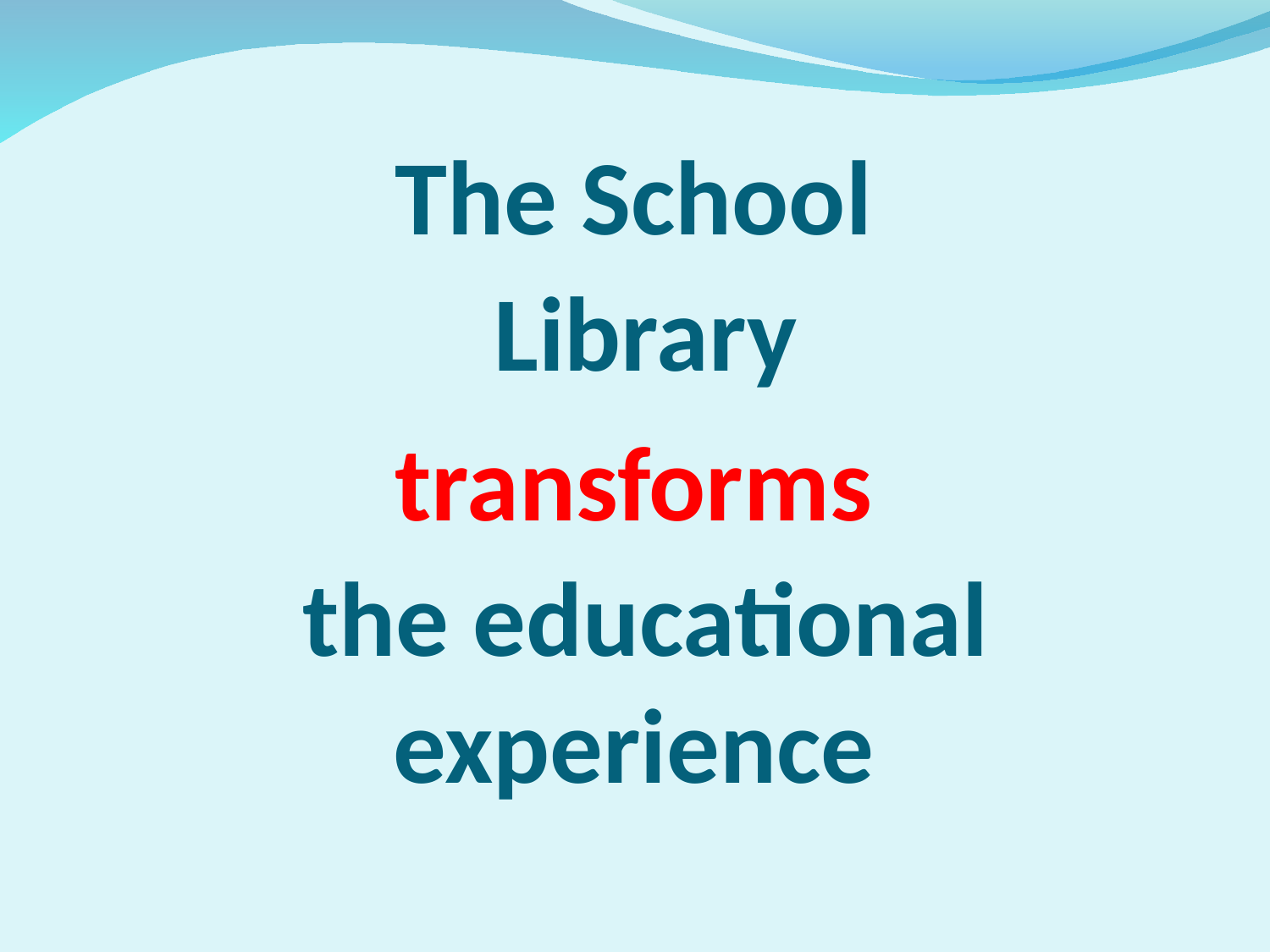

The School
Library
transforms
the educational experience